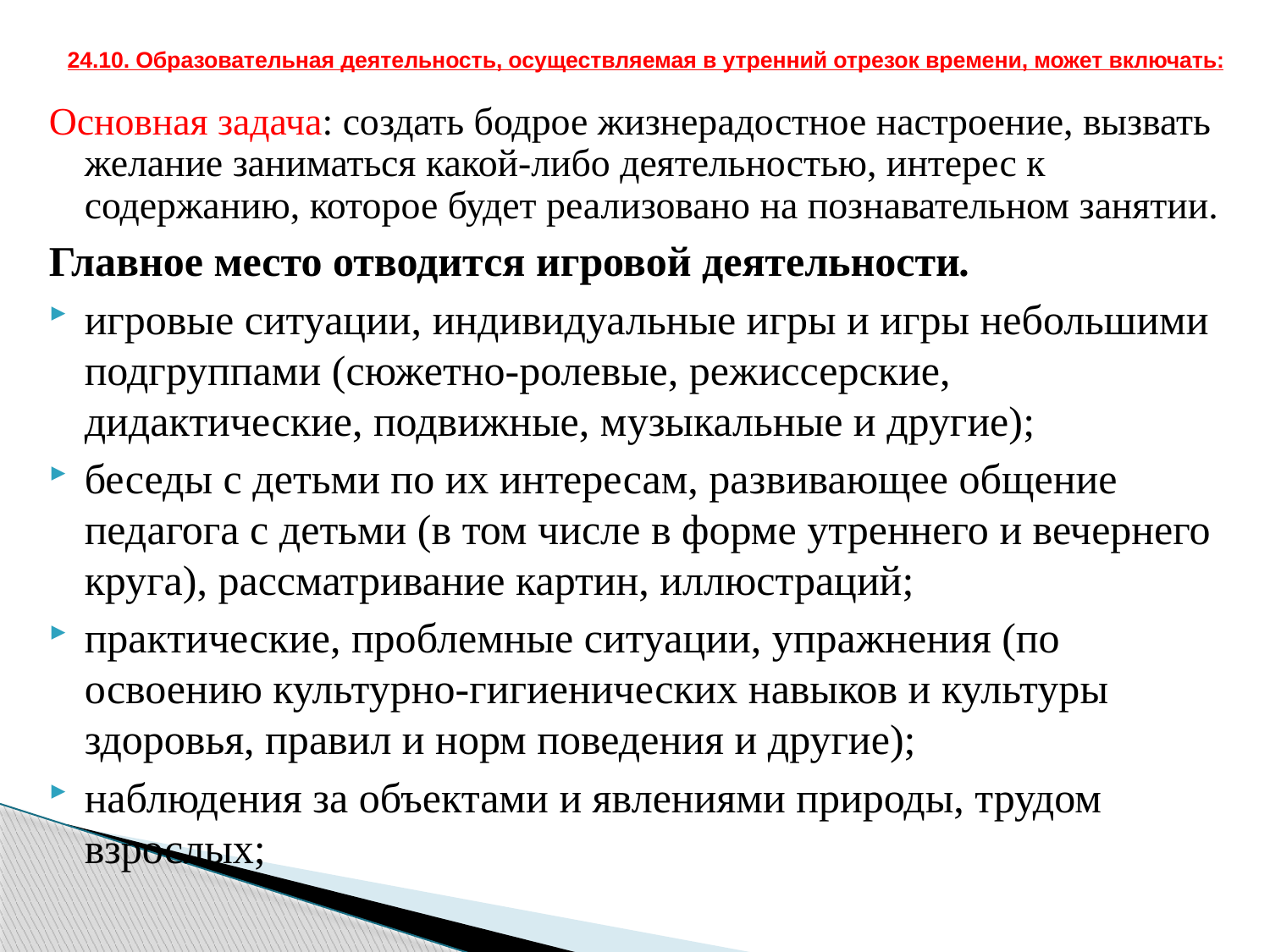

# 24.10. Образовательная деятельность, осуществляемая в утренний отрезок времени, может включать:
Основная задача: создать бодрое жизнерадостное настроение, вызвать желание заниматься какой-либо деятельностью, интерес к содержанию, которое будет реализовано на познавательном занятии.
Главное место отводится игровой деятельности.
игровые ситуации, индивидуальные игры и игры небольшими подгруппами (сюжетно-ролевые, режиссерские, дидактические, подвижные, музыкальные и другие);
беседы с детьми по их интересам, развивающее общение педагога с детьми (в том числе в форме утреннего и вечернего круга), рассматривание картин, иллюстраций;
практические, проблемные ситуации, упражнения (по освоению культурно-гигиенических навыков и культуры здоровья, правил и норм поведения и другие);
наблюдения за объектами и явлениями природы, трудом взрослых;